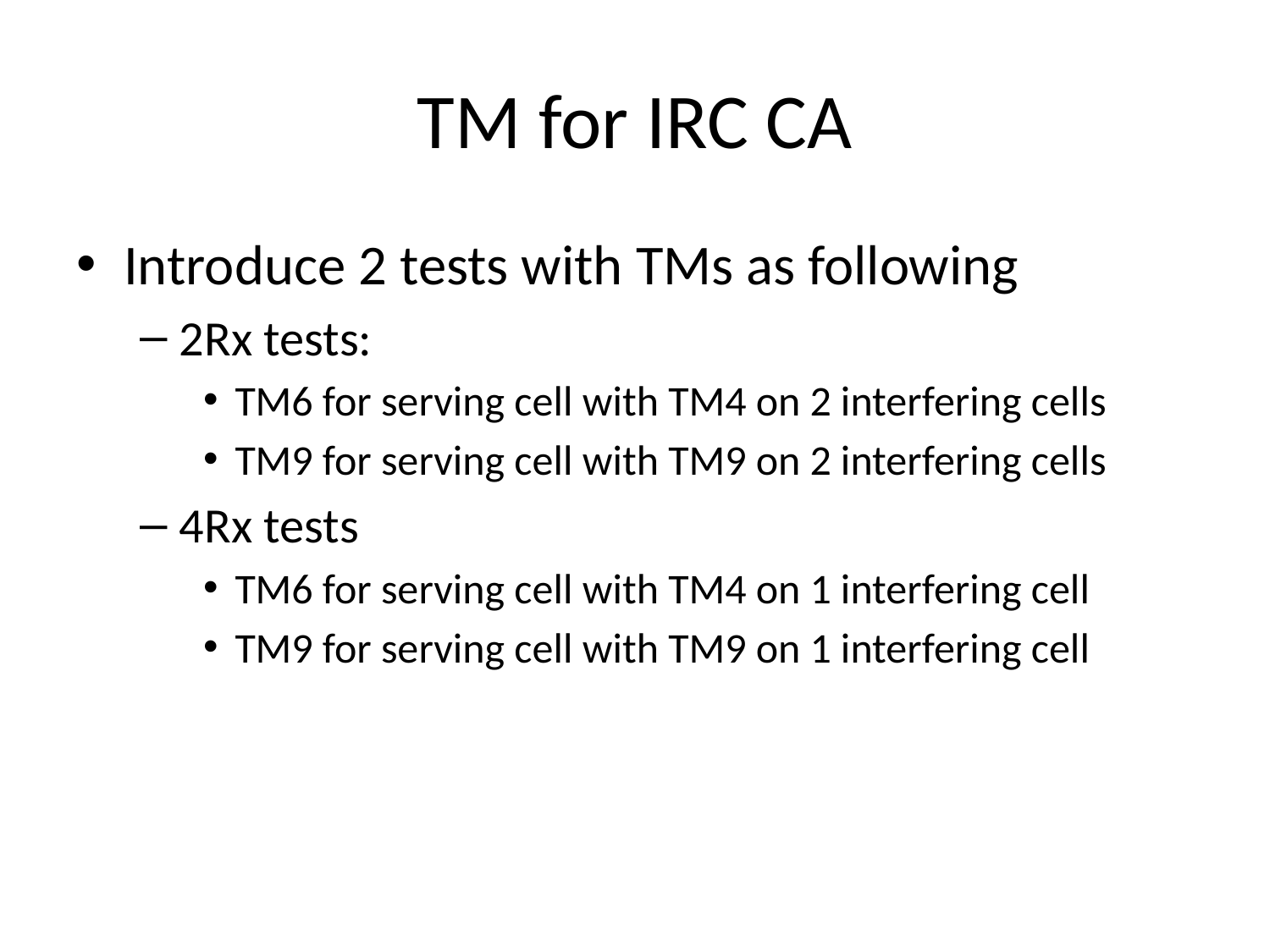

# TM for IRC CA
Introduce 2 tests with TMs as following
2Rx tests:
TM6 for serving cell with TM4 on 2 interfering cells
TM9 for serving cell with TM9 on 2 interfering cells
4Rx tests
TM6 for serving cell with TM4 on 1 interfering cell
TM9 for serving cell with TM9 on 1 interfering cell